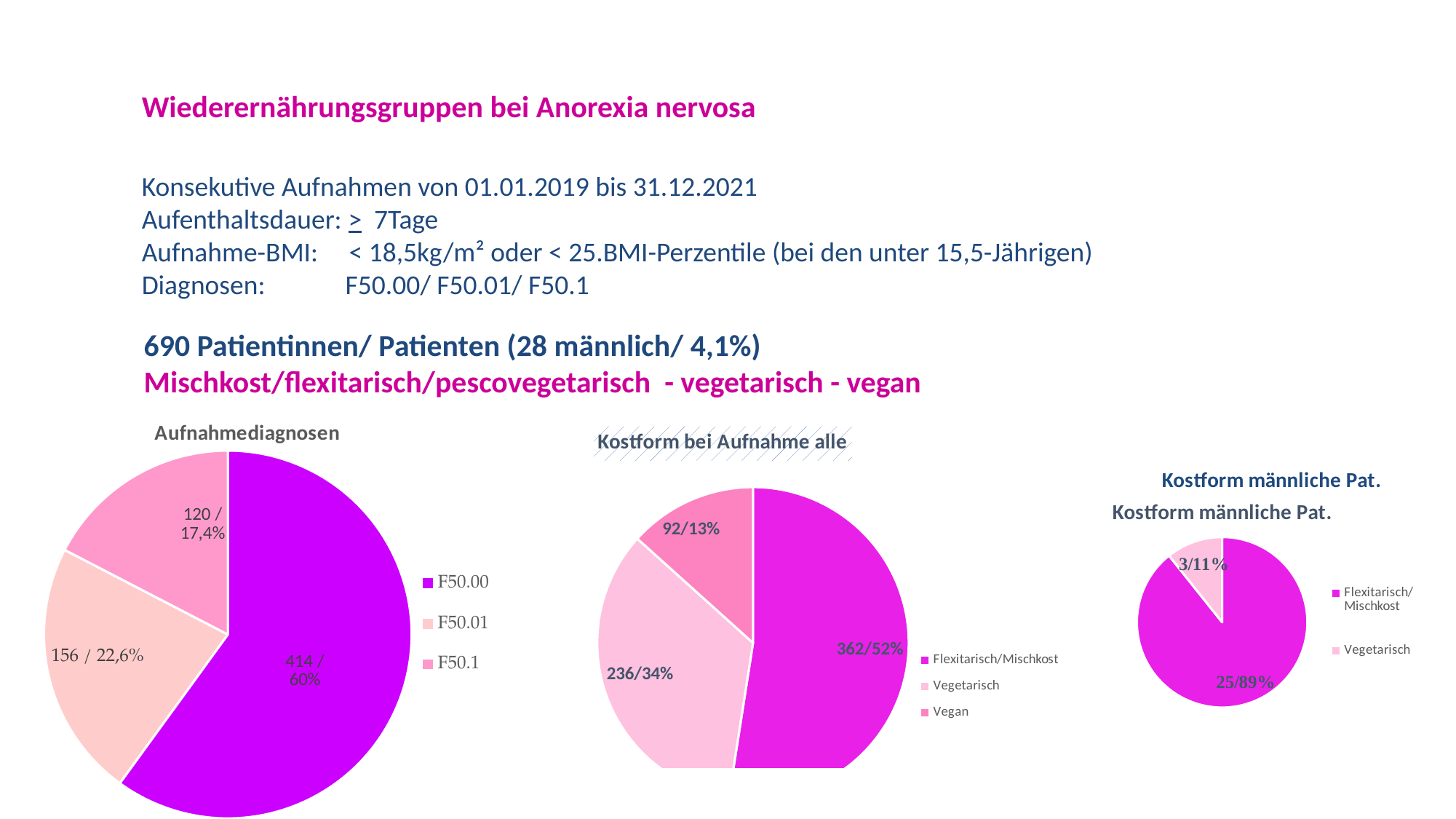

Wiederernährungsgruppen bei Anorexia nervosa

Konsekutive Aufnahmen von 01.01.2019 bis 31.12.2021
Aufenthaltsdauer: >  7Tage
Aufnahme-BMI:     < 18,5kg/m² oder < 25.BMI-Perzentile (bei den unter 15,5-Jährigen)
Diagnosen:             F50.00/ F50.01/ F50.1

 690 Patientinnen/ Patienten (28 männlich/ 4,1%)
 Mischkost/flexitarisch/pescovegetarisch  - vegetarisch - vegan

### Chart: Aufnahmediagnosen

| Category | Absolut |
|---|---|
| F50.00 | 414.0 |
| F50.01 | 156.0 |
| F50.1 | 120.0 |

### Chart: Kostform bei Aufnahme alle

| Category | Absolut |
|---|---|
| Flexitarisch/Mischkost | 362.0 |
| Vegetarisch | 236.0 |
| Vegan | 92.0 |

### Chart: Kostform männliche Pat.

| Category |
|---|

### Chart: Kostform männliche Pat.

| Category | Kostform männlich |
|---|---|
| Flexitarisch/Mischkost | 25.0 |
| Vegetarisch | 3.0 |